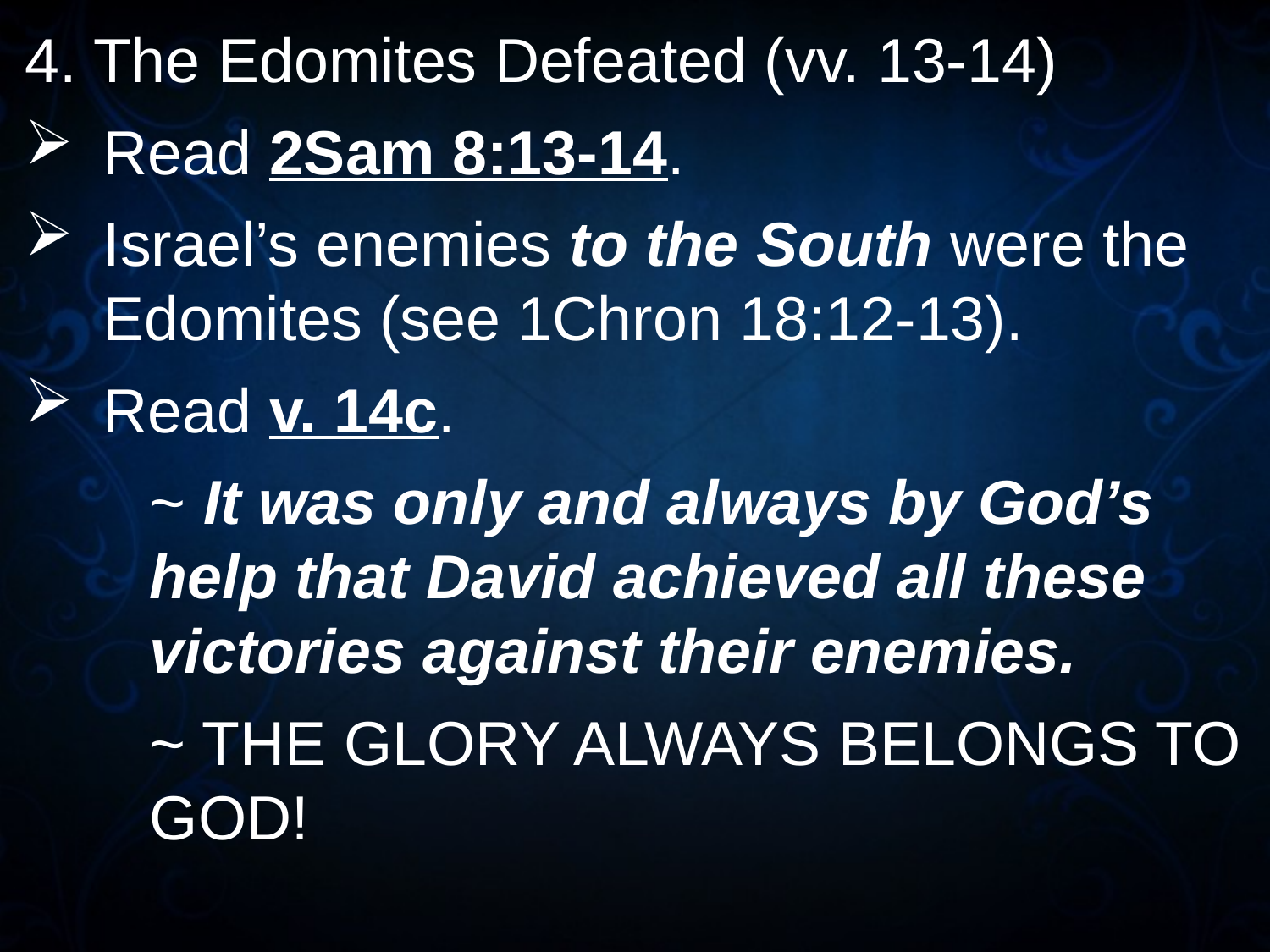

4. The Edomites Defeated (vv. 13-14)
Read 2Sam 8:13-14.
Israel’s enemies to the South were the Edomites (see 1Chron 18:12-13).
Read v. 14c.
	~ It was only and always by God’s 			help that David achieved all these 		victories against their enemies.
	~ THE GLORY ALWAYS BELONGS TO 		GOD!